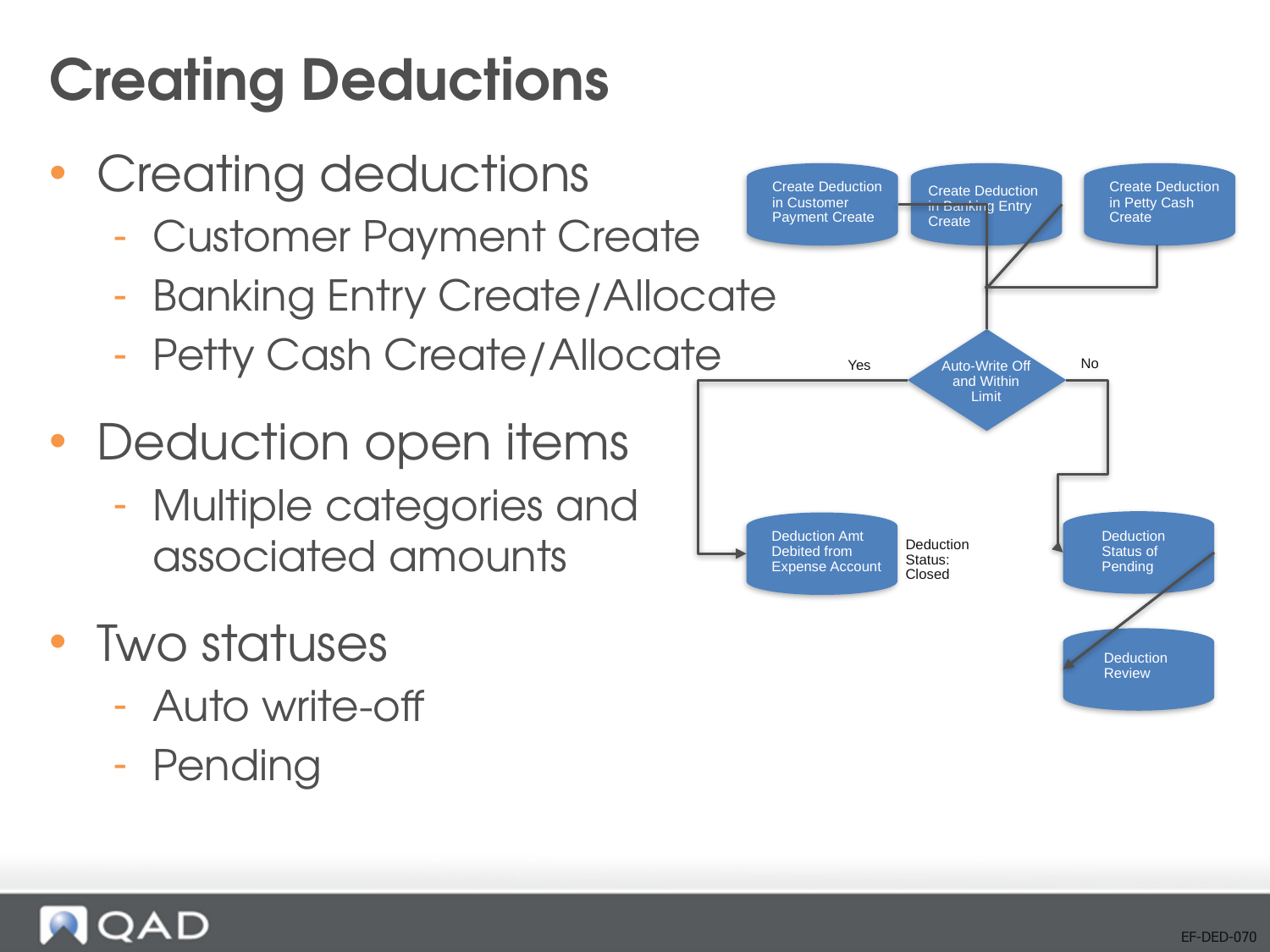

Creating Deductions
Creating deductions
Customer Payment Create
Banking Entry Create/Allocate
Petty Cash Create/Allocate
Deduction open items
Multiple categories and
associated amounts
Two statuses
Auto write-off
Pending

Create Deduction
in Customer
Payment Create

Create Deduction
in Banking Entry Create

Create Deduction
in Petty Cash Create

No
Yes
Auto-Write Off and Within Limit

Deduction Status of Pending

Deduction Amt
Debited from
Expense Account
Deduction Status: Closed

Deduction Review
EF-DED-070